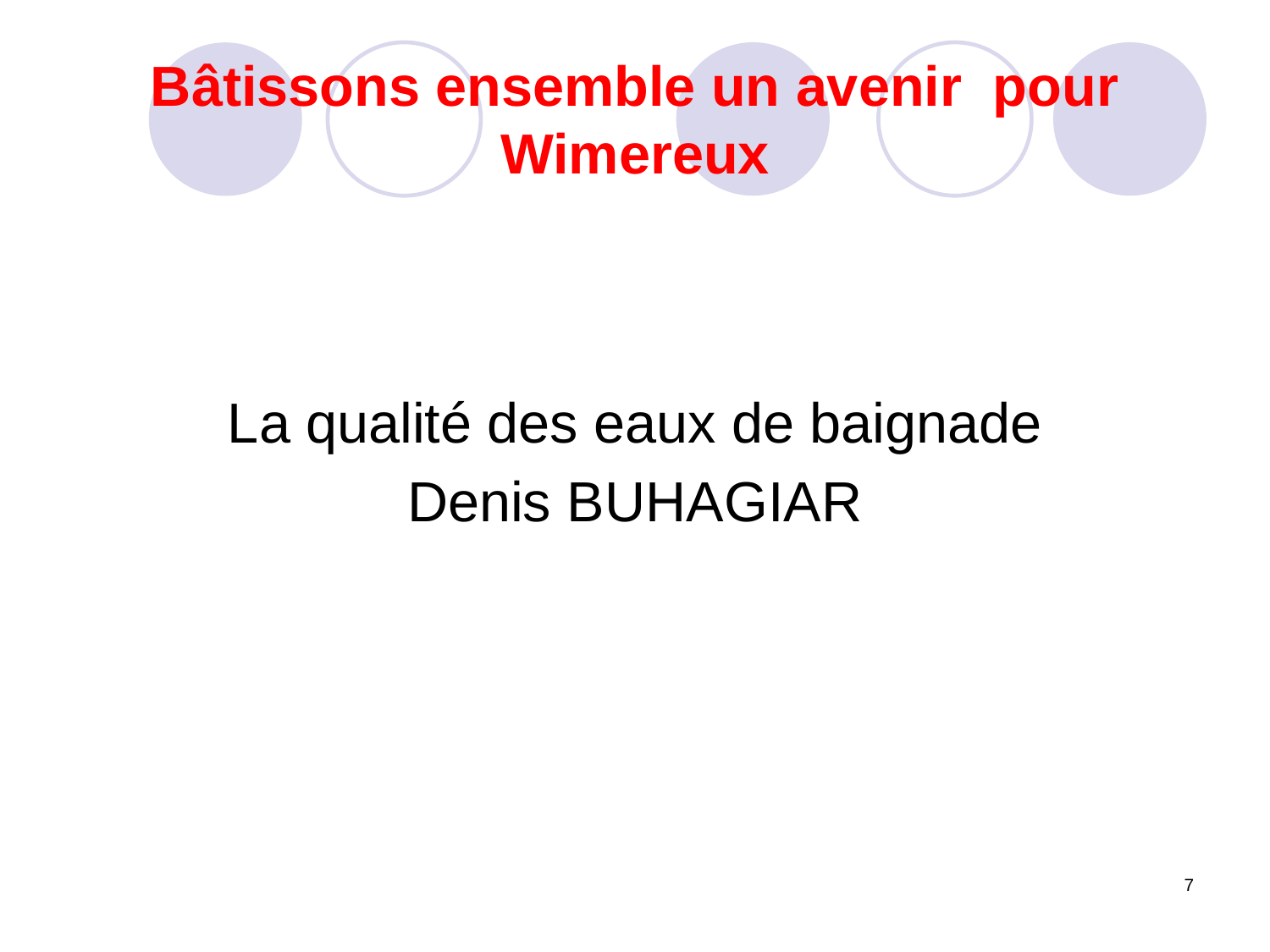

# Bâtissons ensemble un avenir  pour Wimereux

La qualité des eaux de baignade
Denis BUHAGIAR
7